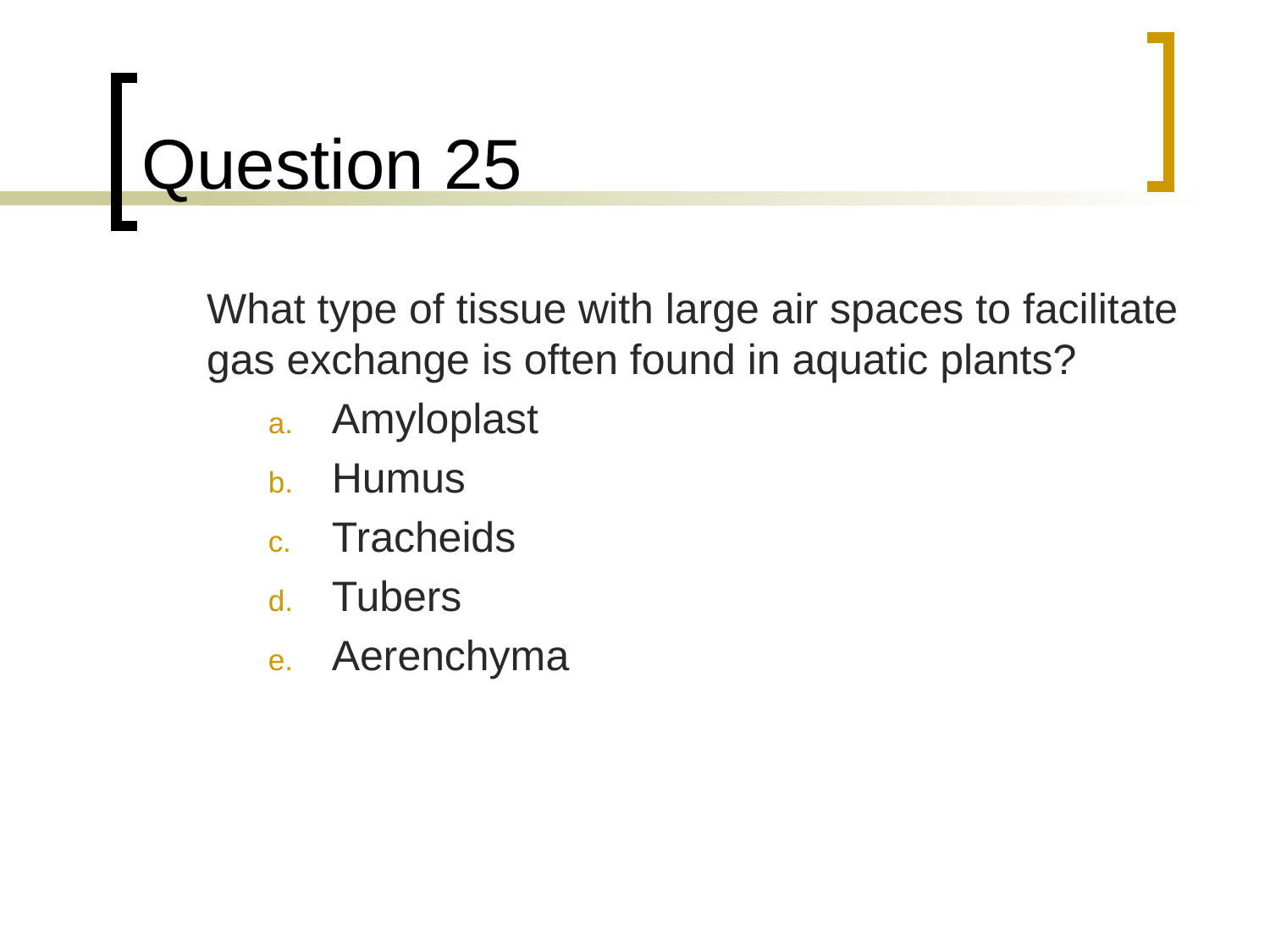

# Question 25
	What type of tissue with large air spaces to facilitate gas exchange is often found in aquatic plants?
Amyloplast
Humus
Tracheids
Tubers
Aerenchyma